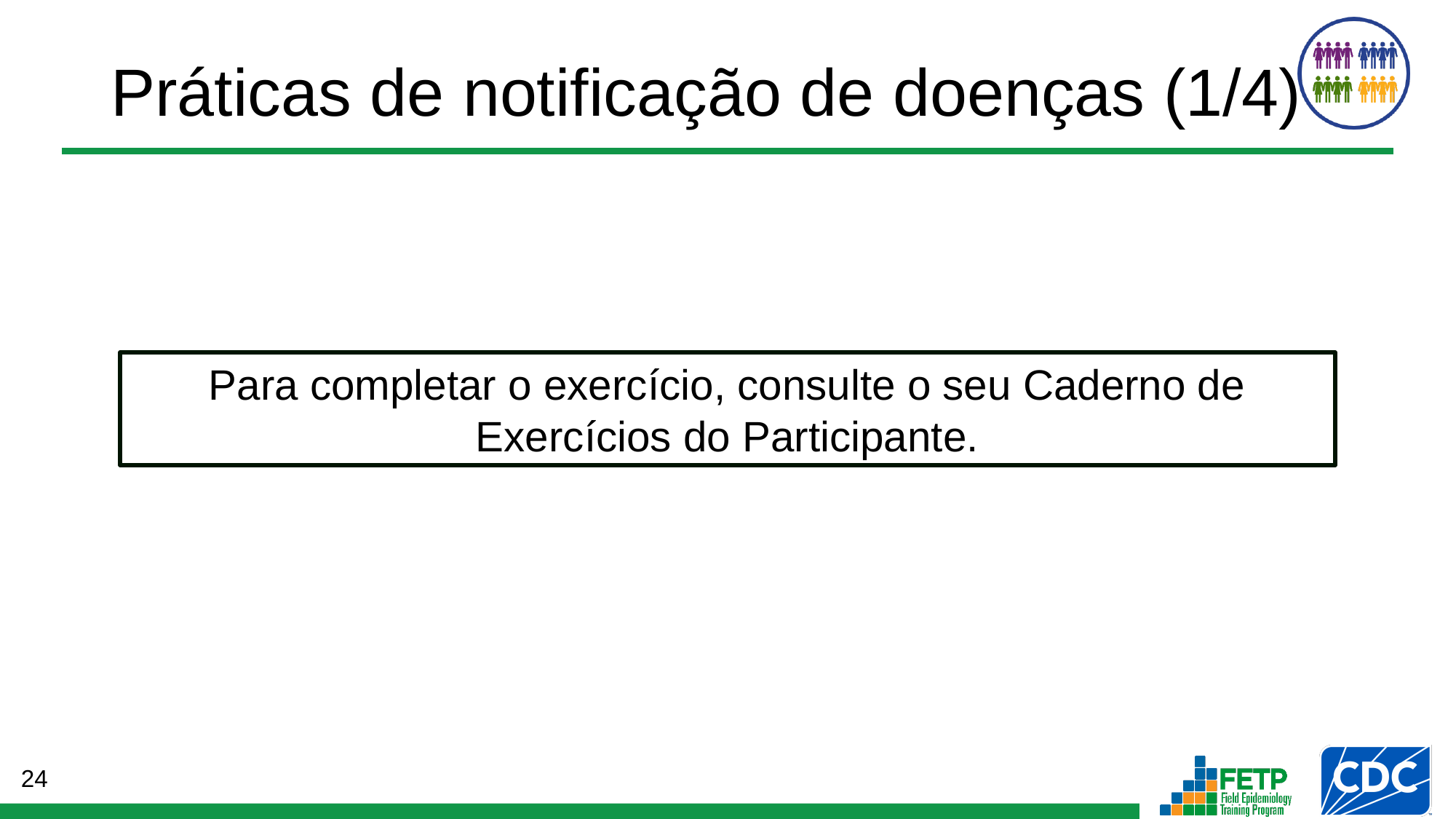

# Práticas de notificação de doenças (1/4)